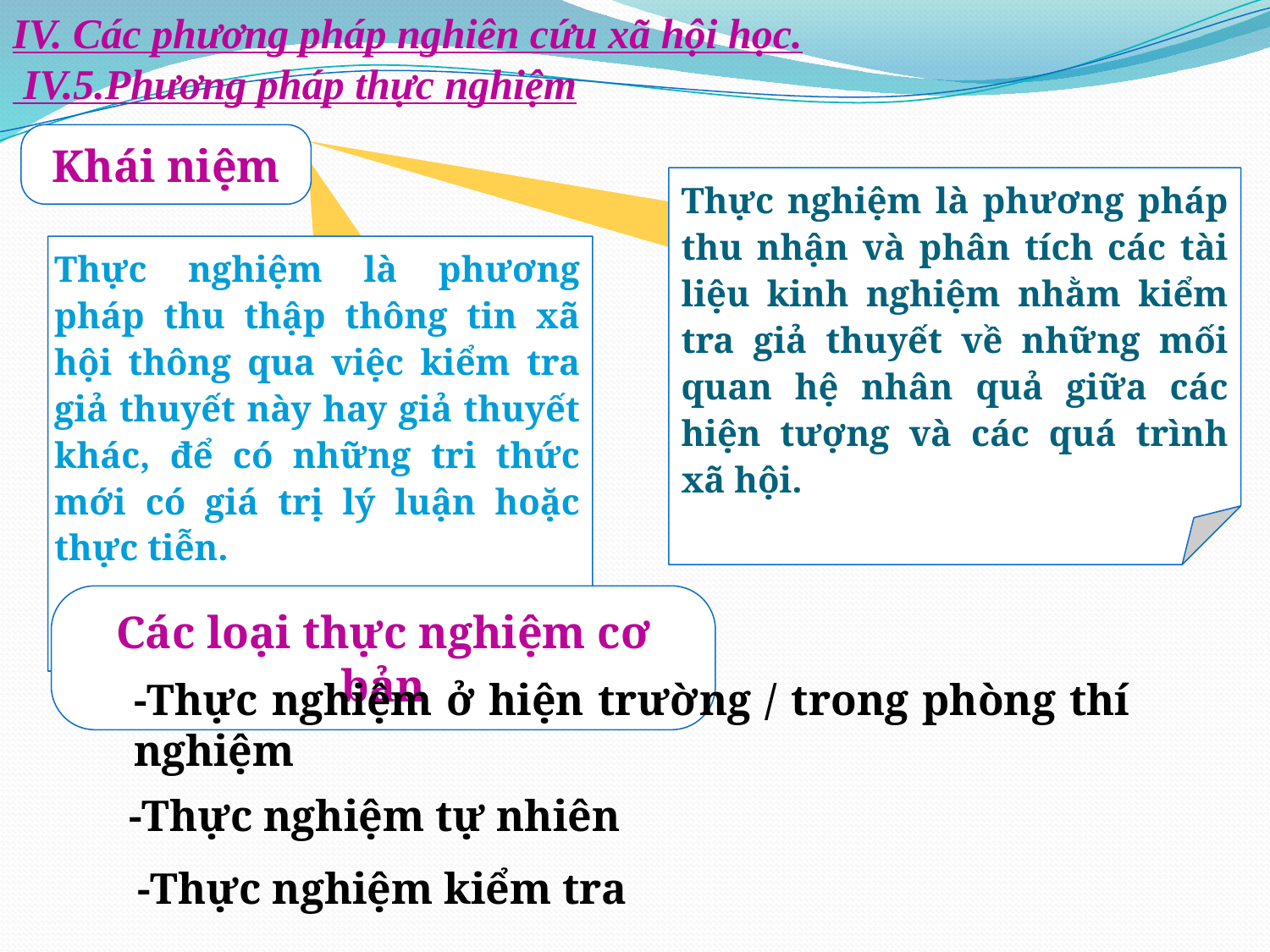

IV. Các phương pháp nghiên cứu xã hội học.
 IV.5.Phương pháp thực nghiệm

Khái niệm
Thực nghiệm là phương pháp thu nhận và phân tích các tài liệu kinh nghiệm nhằm kiểm tra giả thuyết về những mối quan hệ nhân quả giữa các hiện tượng và các quá trình xã hội.

Thực nghiệm là phương pháp thu thập thông tin xã hội thông qua việc kiểm tra giả thuyết này hay giả thuyết khác, để có những tri thức mới có giá trị lý luận hoặc thực tiễn.

Các loại thực nghiệm cơ bản
-Thực nghiệm ở hiện trường / trong phòng thí nghiệm
-Thực nghiệm tự nhiên
-Thực nghiệm kiểm tra